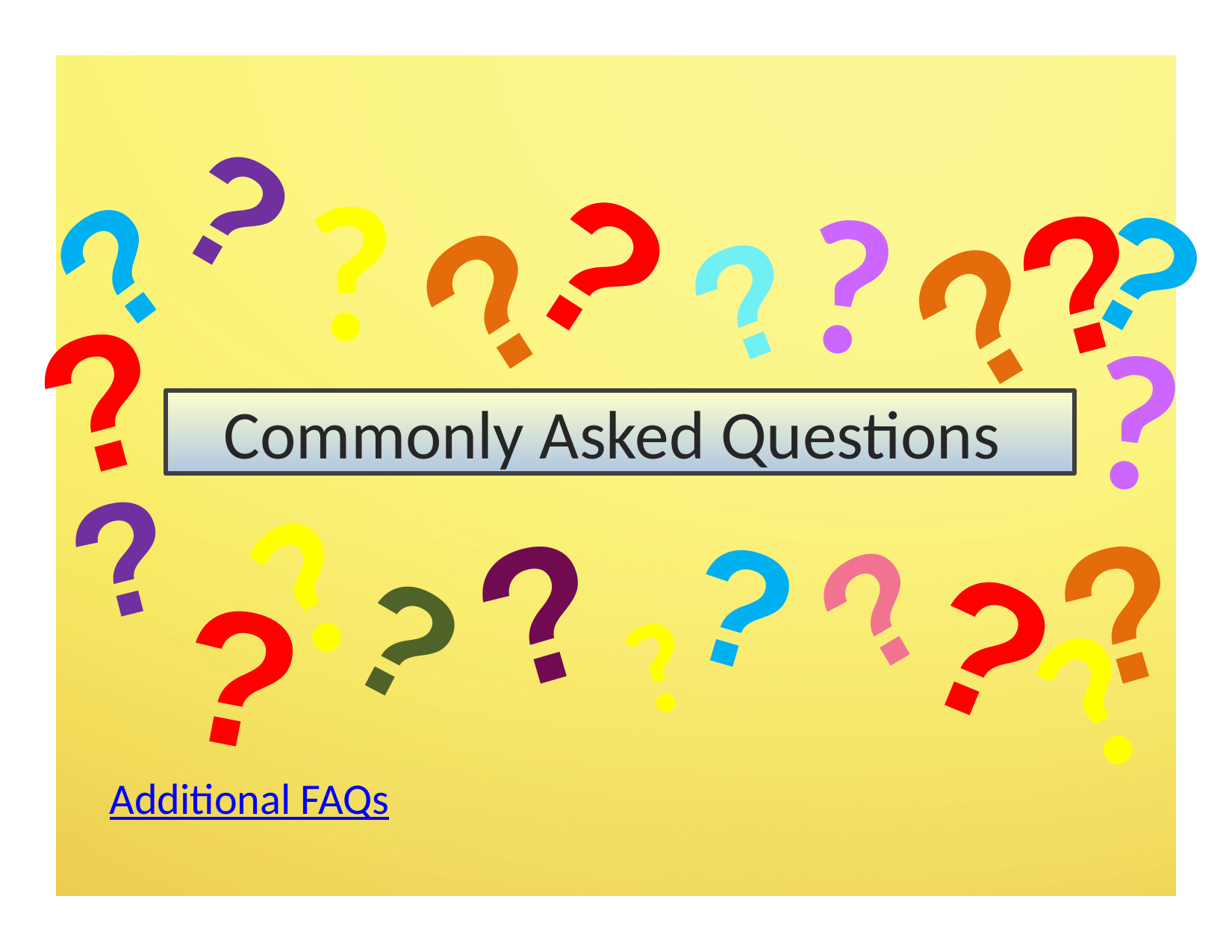

?
?
?
?
?
?
?
?
?
?
?
?
# Commonly Asked Questions
?
?
?
?
?
?
?
?
?
?
?
Additional FAQs